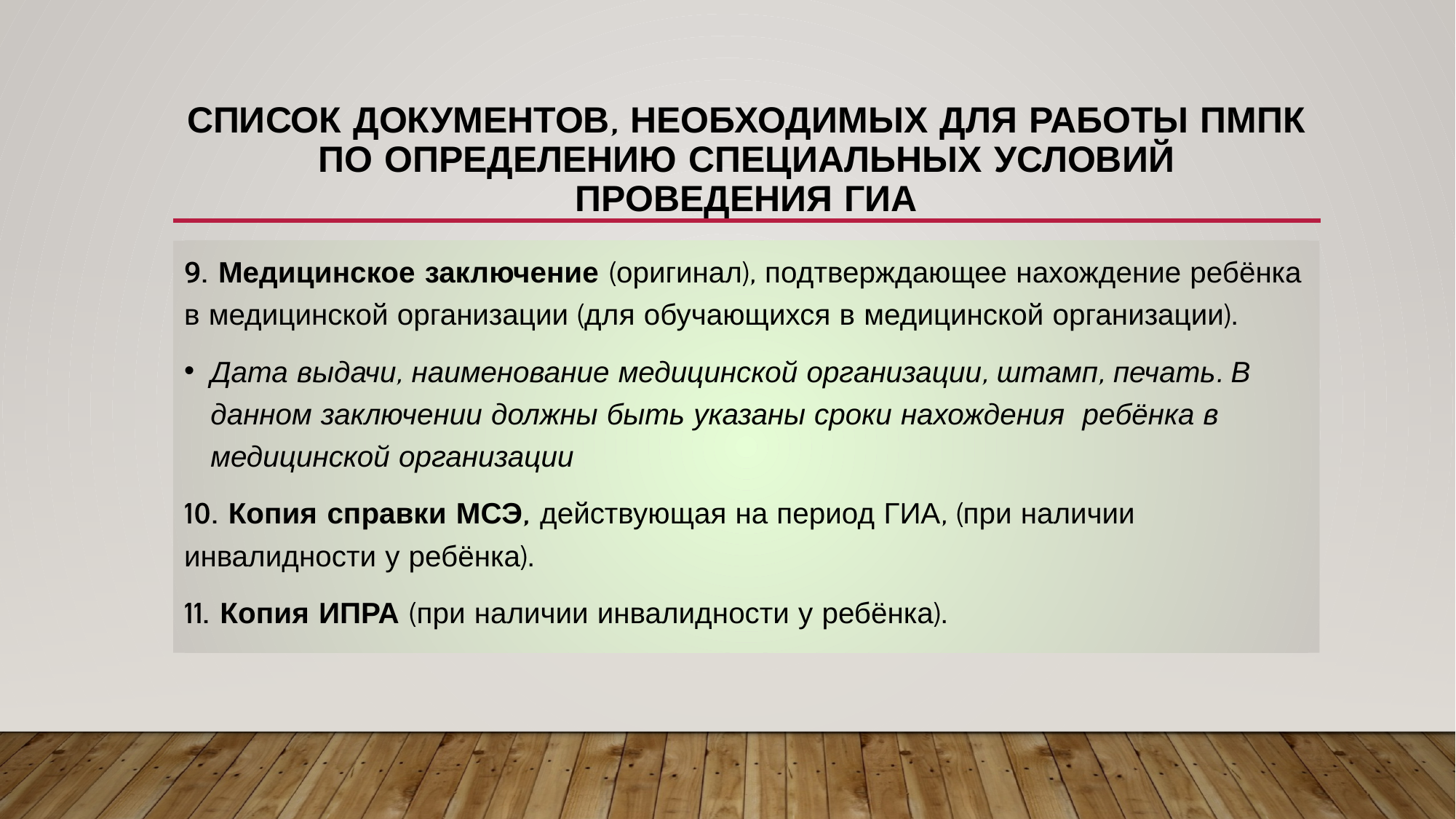

# СПИСОК ДОКУМЕНТОВ, НЕОБХОДИМЫХ ДЛЯ РАБОТЫ ПМПК ПО ОПРЕДЕЛЕНИЮ СПЕЦИАЛЬНЫХ УСЛОВИЙ ПРОВЕДЕНИЯ ГИА
9. Медицинское заключение (оригинал), подтверждающее нахождение ребёнка в медицинской организации (для обучающихся в медицинской организации).
Дата выдачи, наименование медицинской организации, штамп, печать. В данном заключении должны быть указаны сроки нахождения  ребёнка в медицинской организации
10. Копия справки МСЭ, действующая на период ГИА, (при наличии инвалидности у ребёнка).
11. Копия ИПРА (при наличии инвалидности у ребёнка).